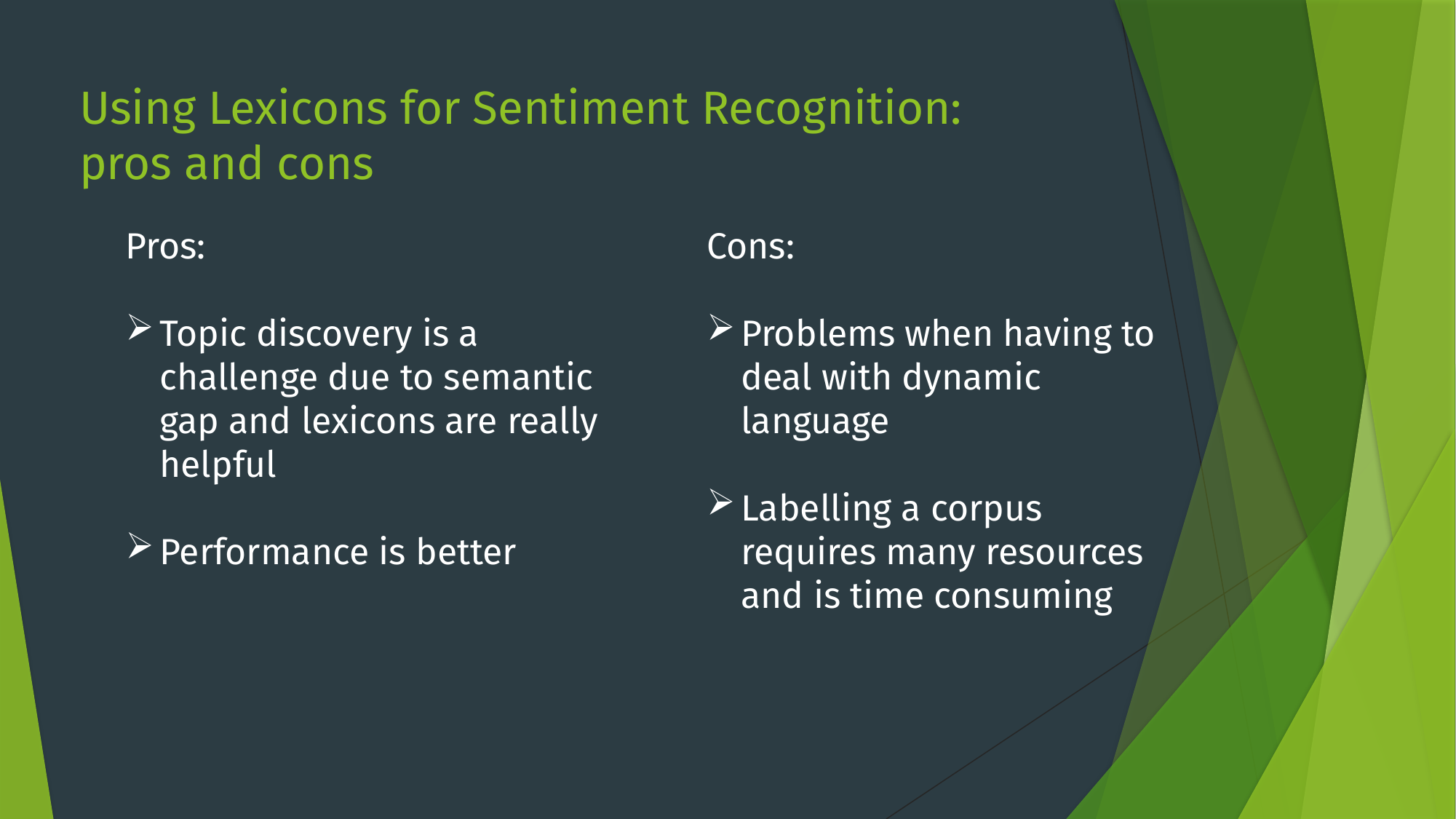

Using Lexicons for Sentiment Recognition:
pros and cons
Pros:

Topic discovery is a challenge due to semantic gap and lexicons are really helpful

Performance is better

Cons:

Problems when having to deal with dynamic language

Labelling a corpus requires many resources and is time consuming